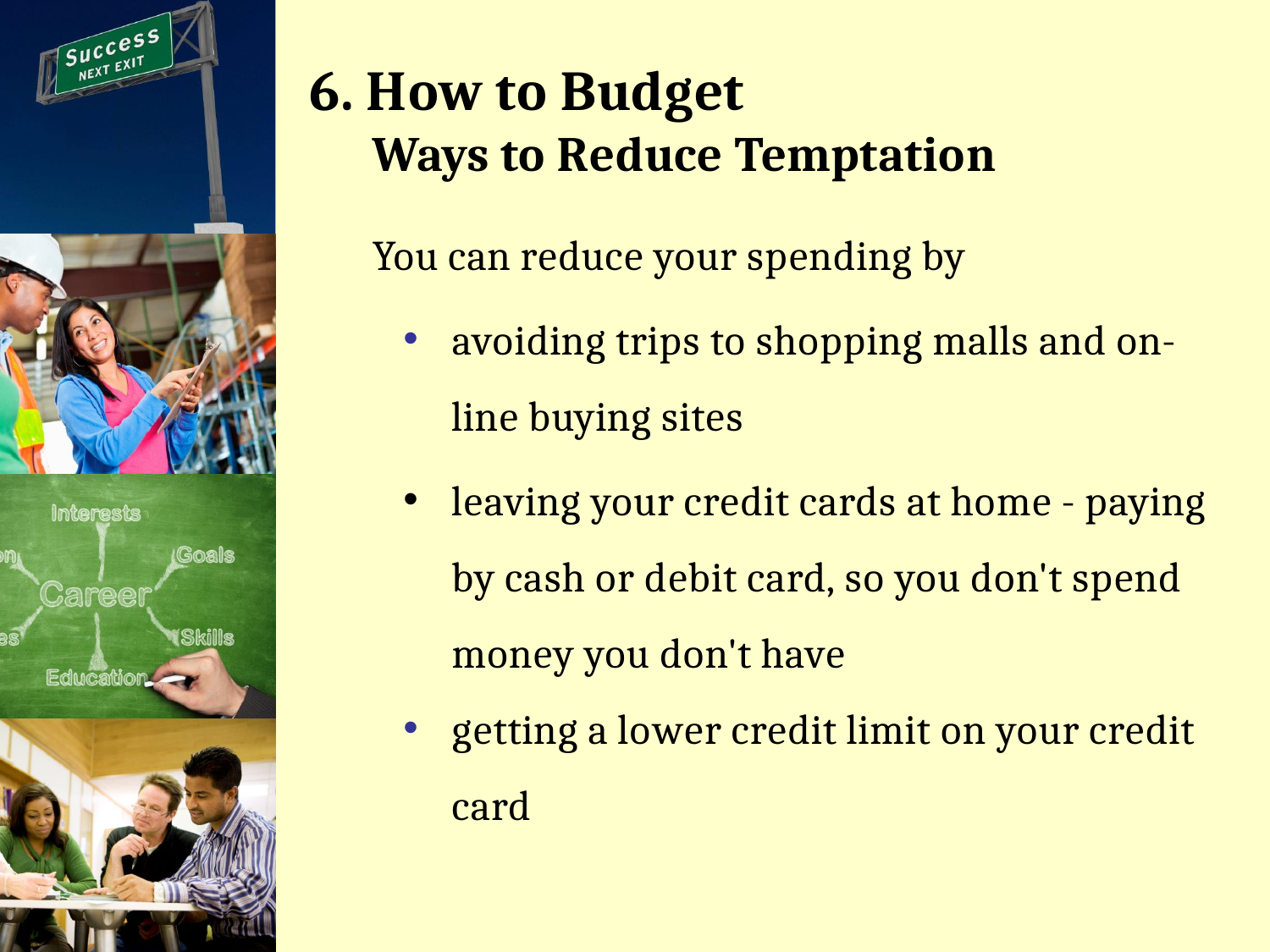

# 6. How to Budget Ways to Reduce Temptation
You can reduce your spending by
avoiding trips to shopping malls and on-line buying sites
leaving your credit cards at home - paying by cash or debit card, so you don't spend money you don't have
getting a lower credit limit on your credit card